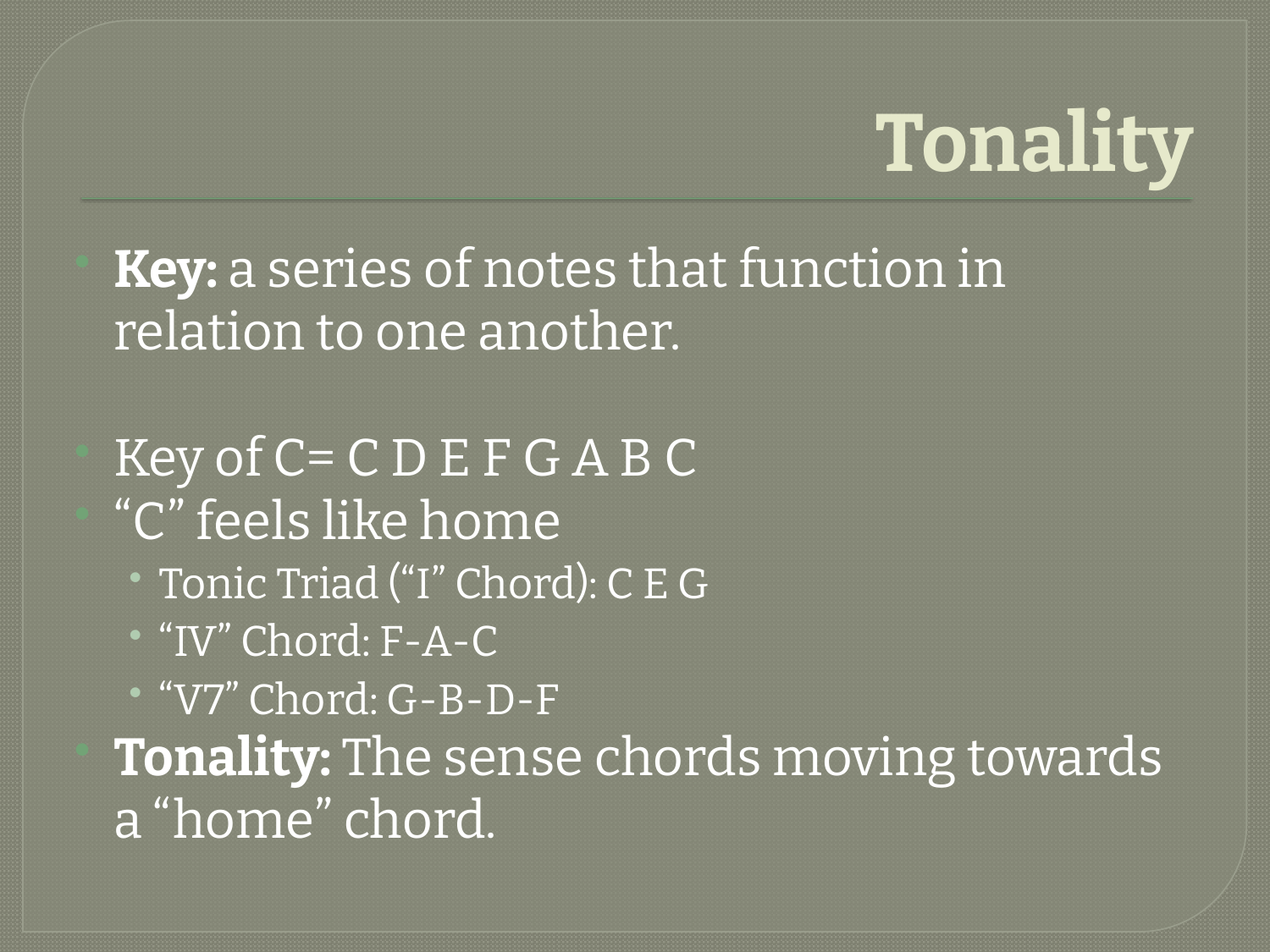

# Tonality
Key: a series of notes that function in relation to one another.

Key of C= C D E F G A B C
“C” feels like home
Tonic Triad (“I” Chord): C E G
“IV” Chord: F-A-C
“V7” Chord: G-B-D-F
Tonality: The sense chords moving towards a “home” chord.